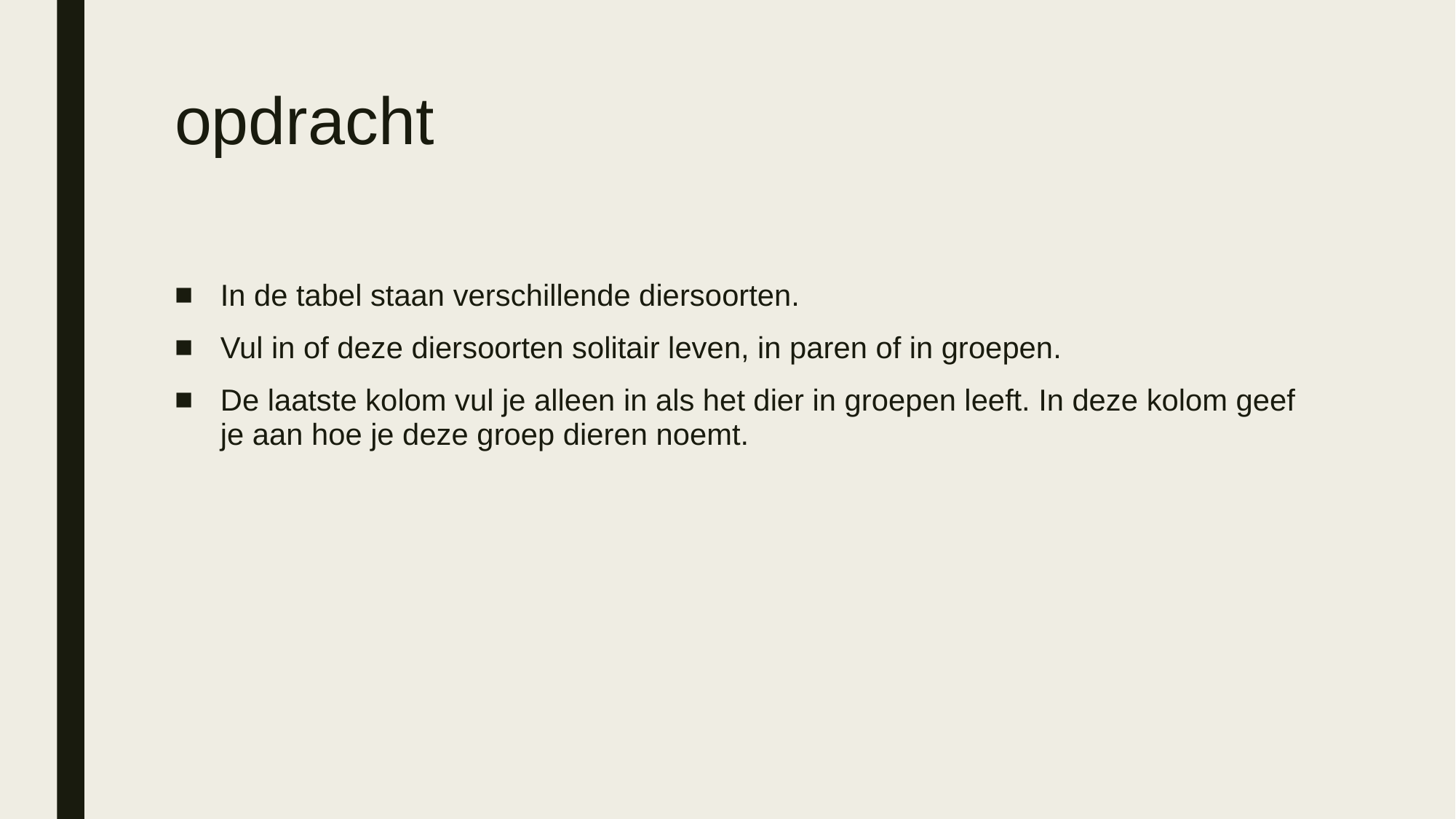

# opdracht
In de tabel staan verschillende diersoorten.
Vul in of deze diersoorten solitair leven, in paren of in groepen.
De laatste kolom vul je alleen in als het dier in groepen leeft. In deze kolom geef je aan hoe je deze groep dieren noemt.